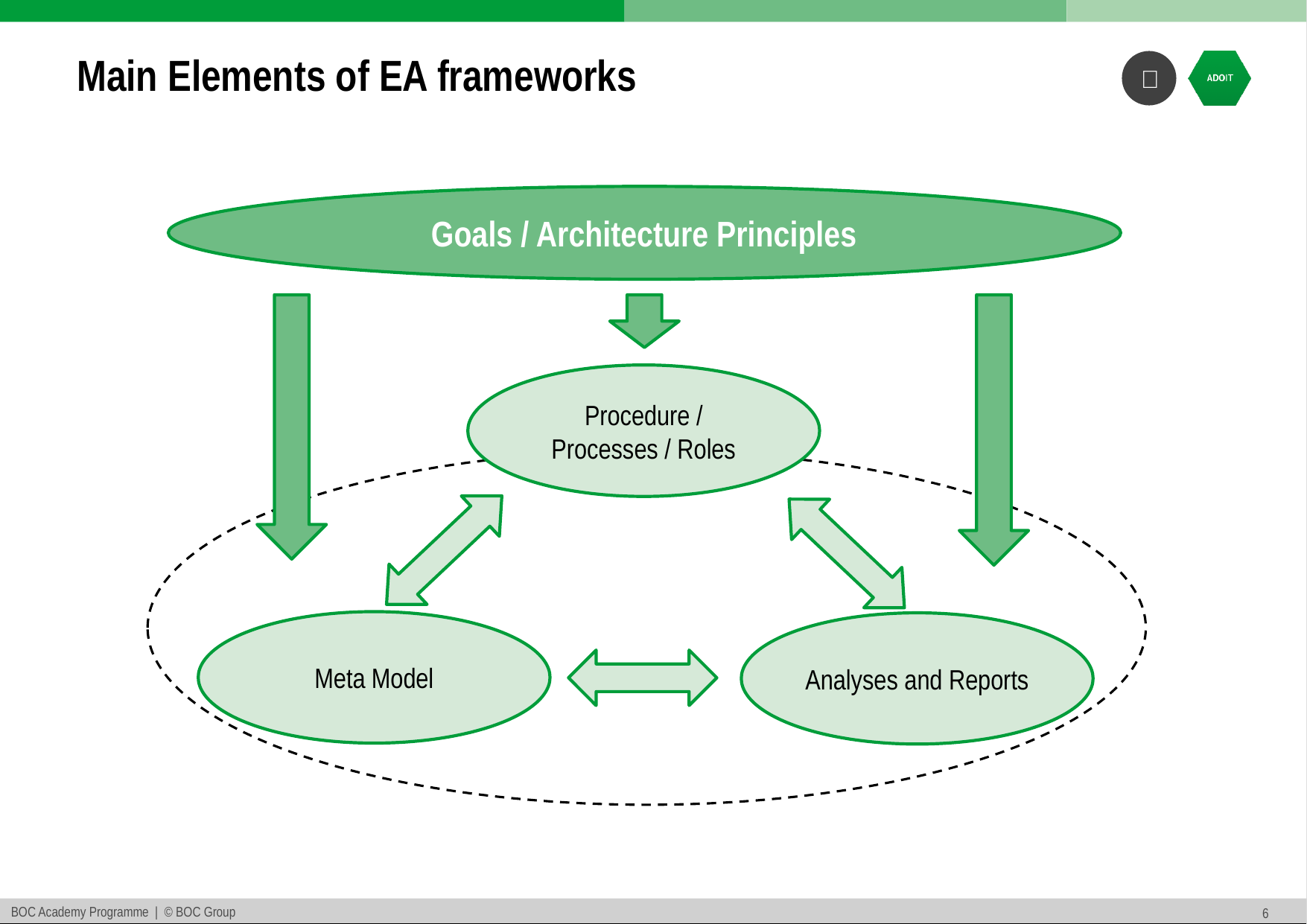

# Main Elements of EA frameworks
Goals / Architecture Principles

Procedure /
Processes / Roles

Meta Model
Analyses and Reports